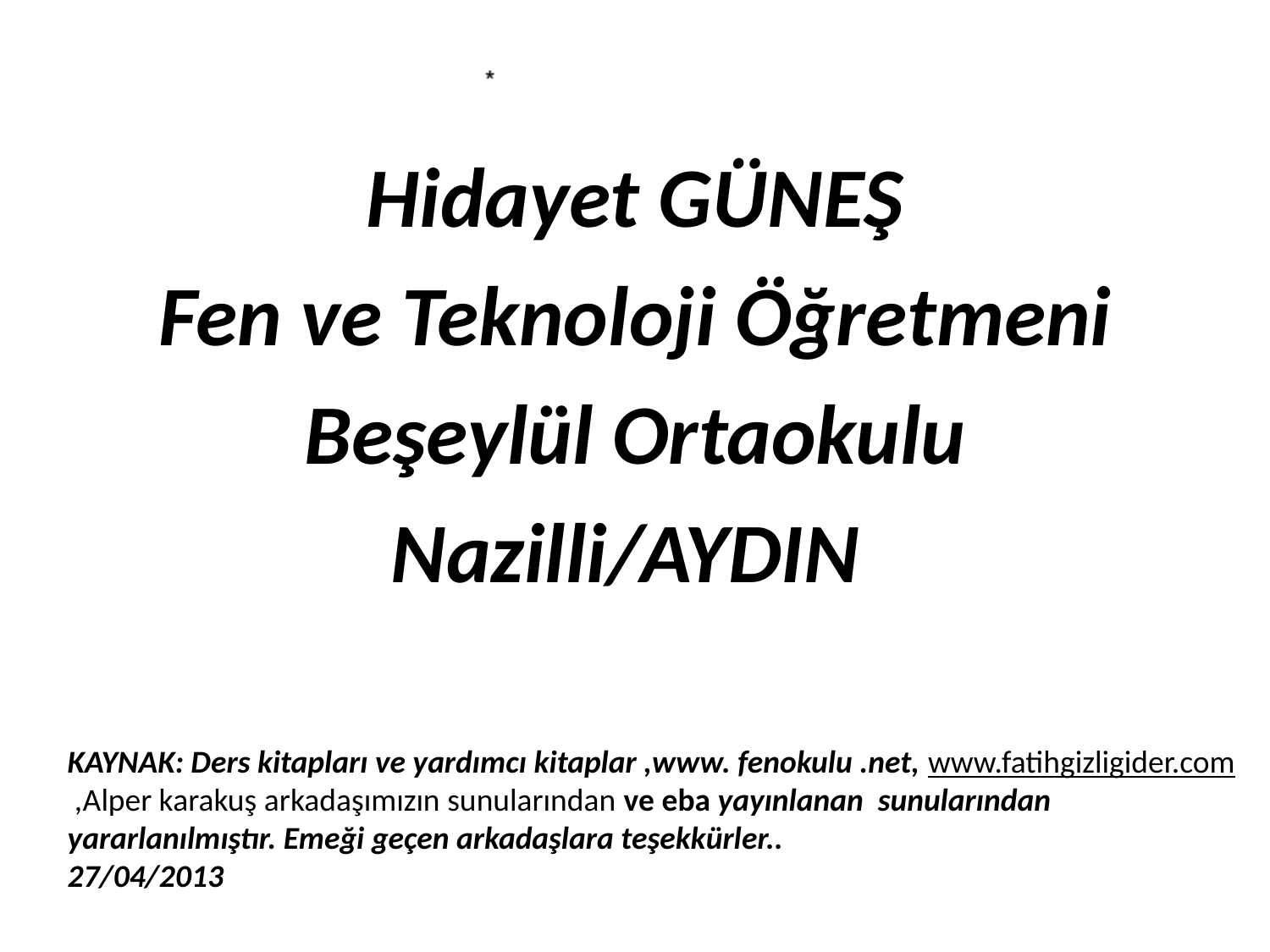

Hidayet GÜNEŞ
Fen ve Teknoloji Öğretmeni
Beşeylül Ortaokulu
Nazilli/AYDIN
KAYNAK: Ders kitapları ve yardımcı kitaplar ,www. fenokulu .net, www.fatihgizligider.com ,Alper karakuş arkadaşımızın sunularından ve eba yayınlanan  sunularından  yararlanılmıştır. Emeği geçen arkadaşlara teşekkürler..
27/04/2013